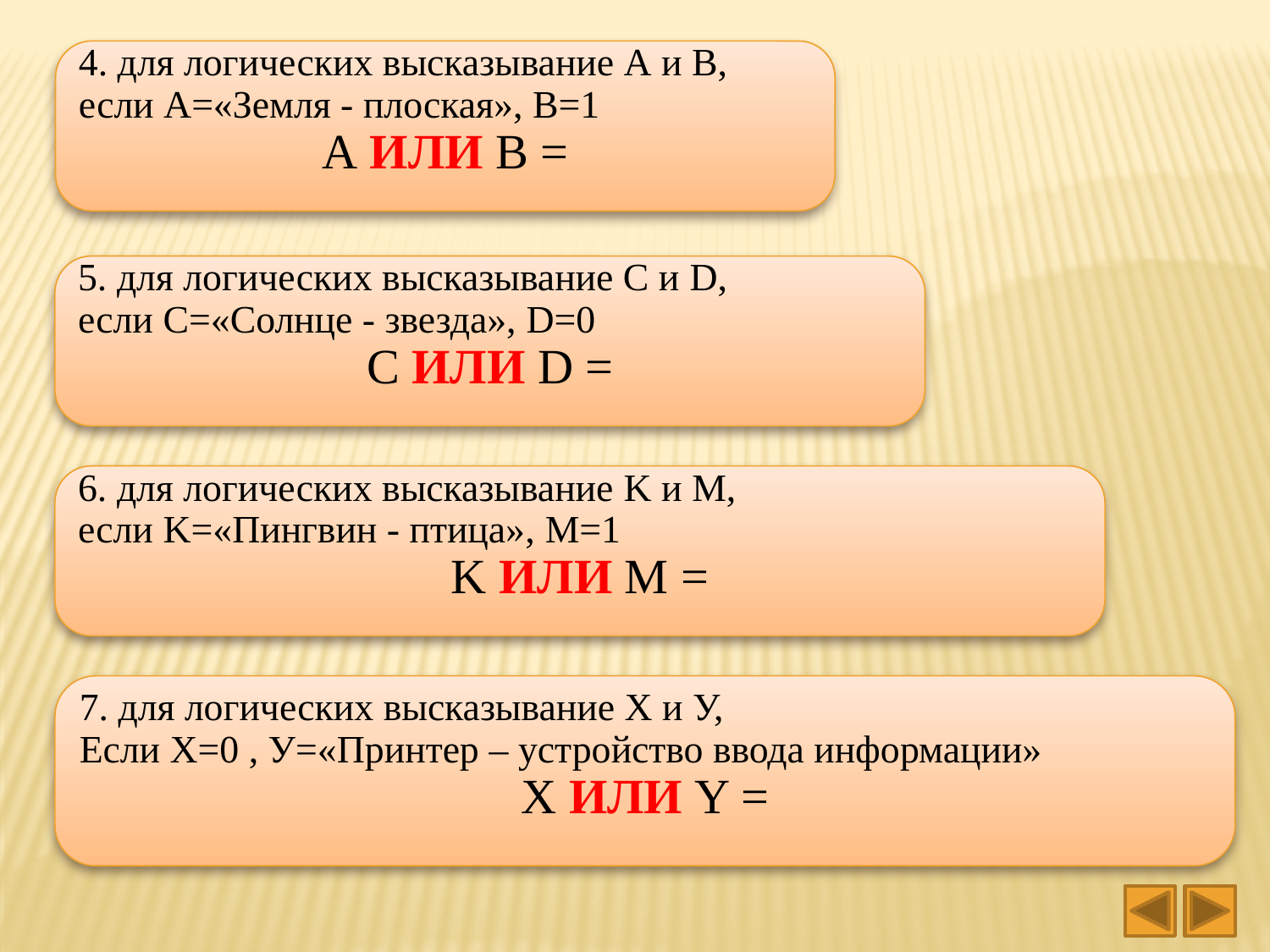

4. для логических высказывание А и В,
если А=«Земля - плоская», В=1
А ИЛИ В =

5. для логических высказывание С и D,
если C=«Солнце - звезда», D=0
C ИЛИ D =

6. для логических высказывание K и M,
если K=«Пингвин - птица», M=1
K ИЛИ M =

7. для логических высказывание Х и У,
Если Х=0 , У=«Принтер – устройство ввода информации»
X ИЛИ Y =